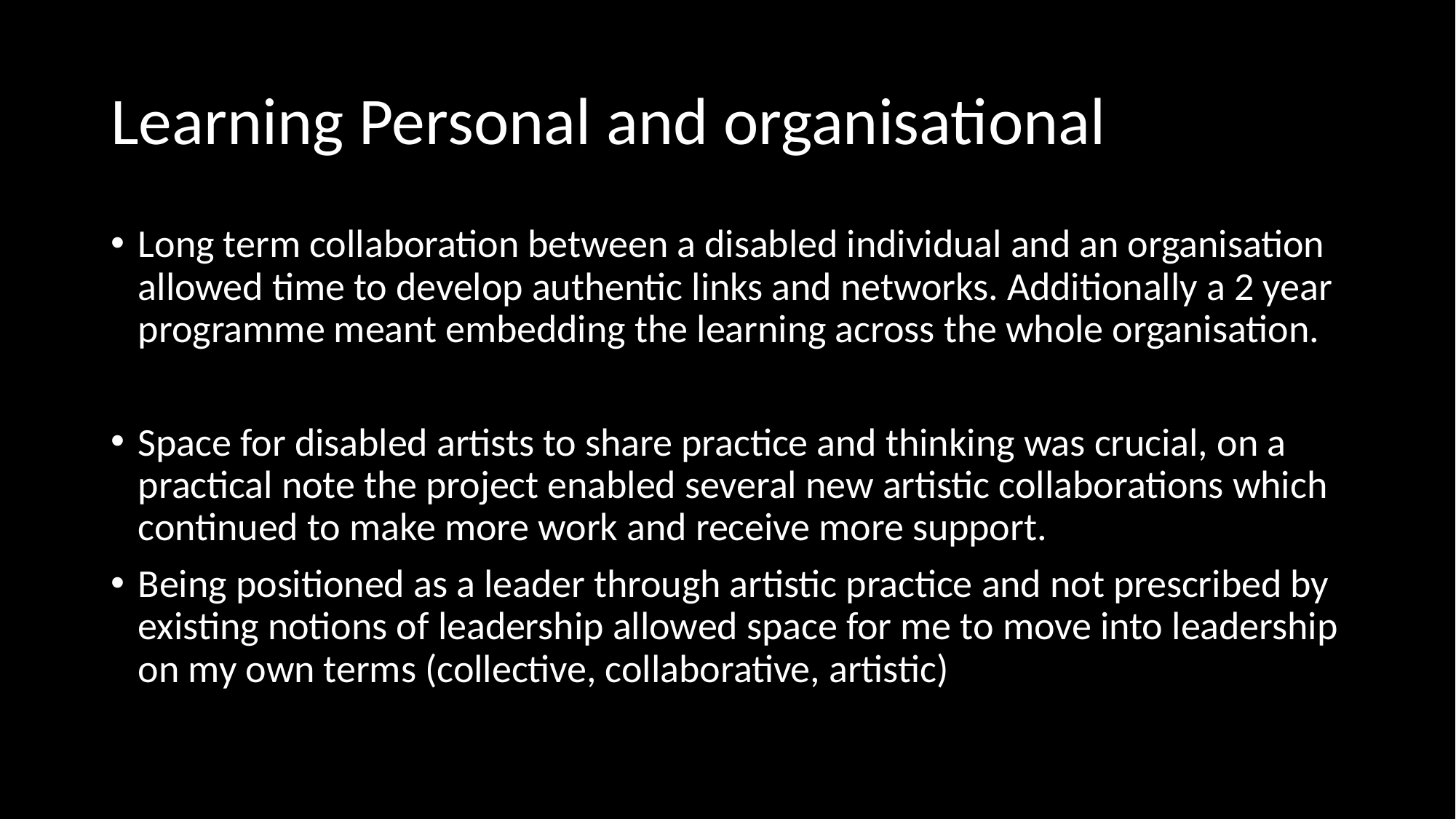

# Learning Personal and organisational
Long term collaboration between a disabled individual and an organisation allowed time to develop authentic links and networks. Additionally a 2 year programme meant embedding the learning across the whole organisation.

Space for disabled artists to share practice and thinking was crucial, on a practical note the project enabled several new artistic collaborations which continued to make more work and receive more support.
Being positioned as a leader through artistic practice and not prescribed by existing notions of leadership allowed space for me to move into leadership on my own terms (collective, collaborative, artistic)